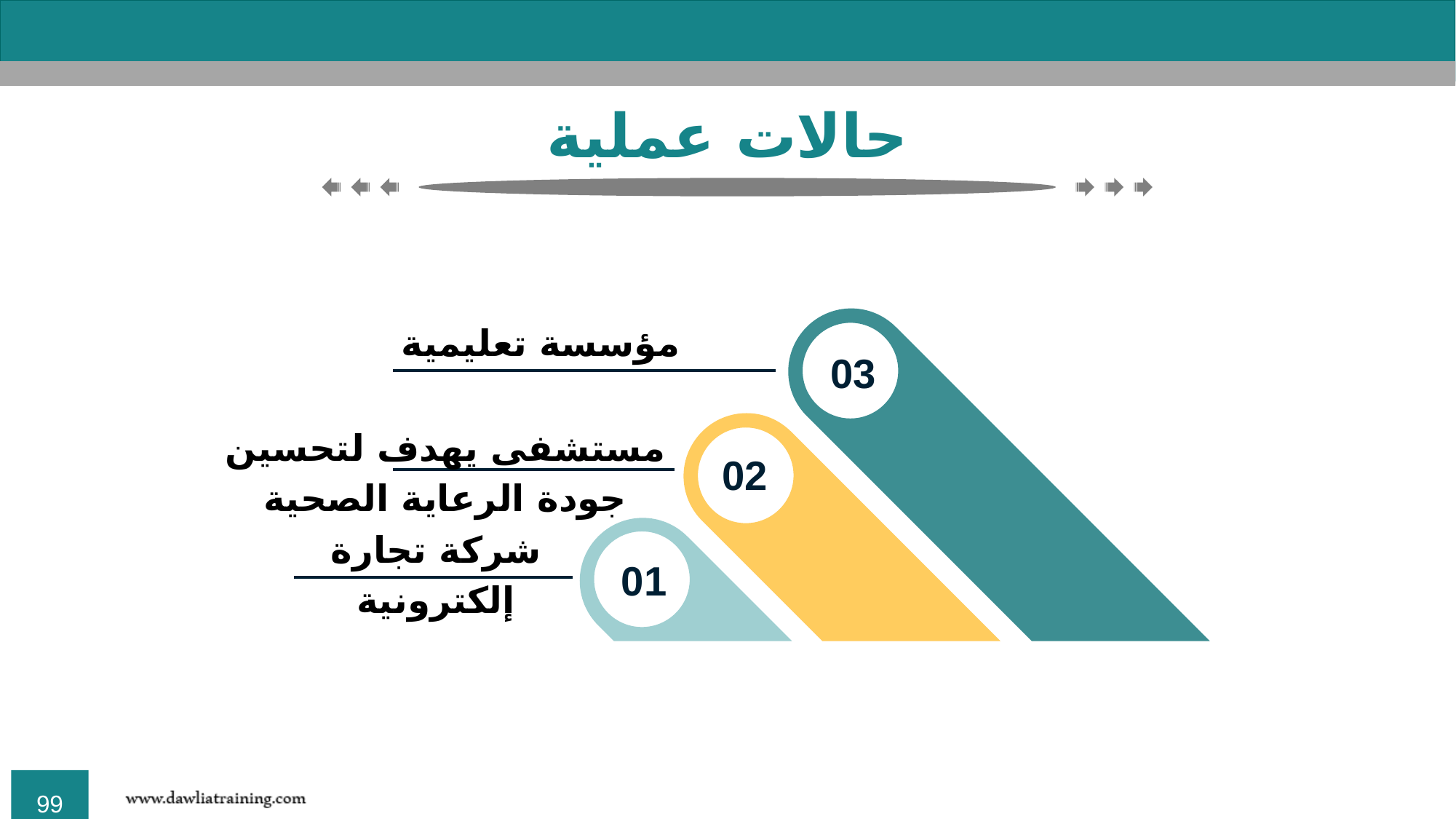

حالات عملية

مؤسسة تعليمية

03
مستشفى يهدف لتحسين جودة الرعاية الصحية

02
شركة تجارة إلكترونية

01